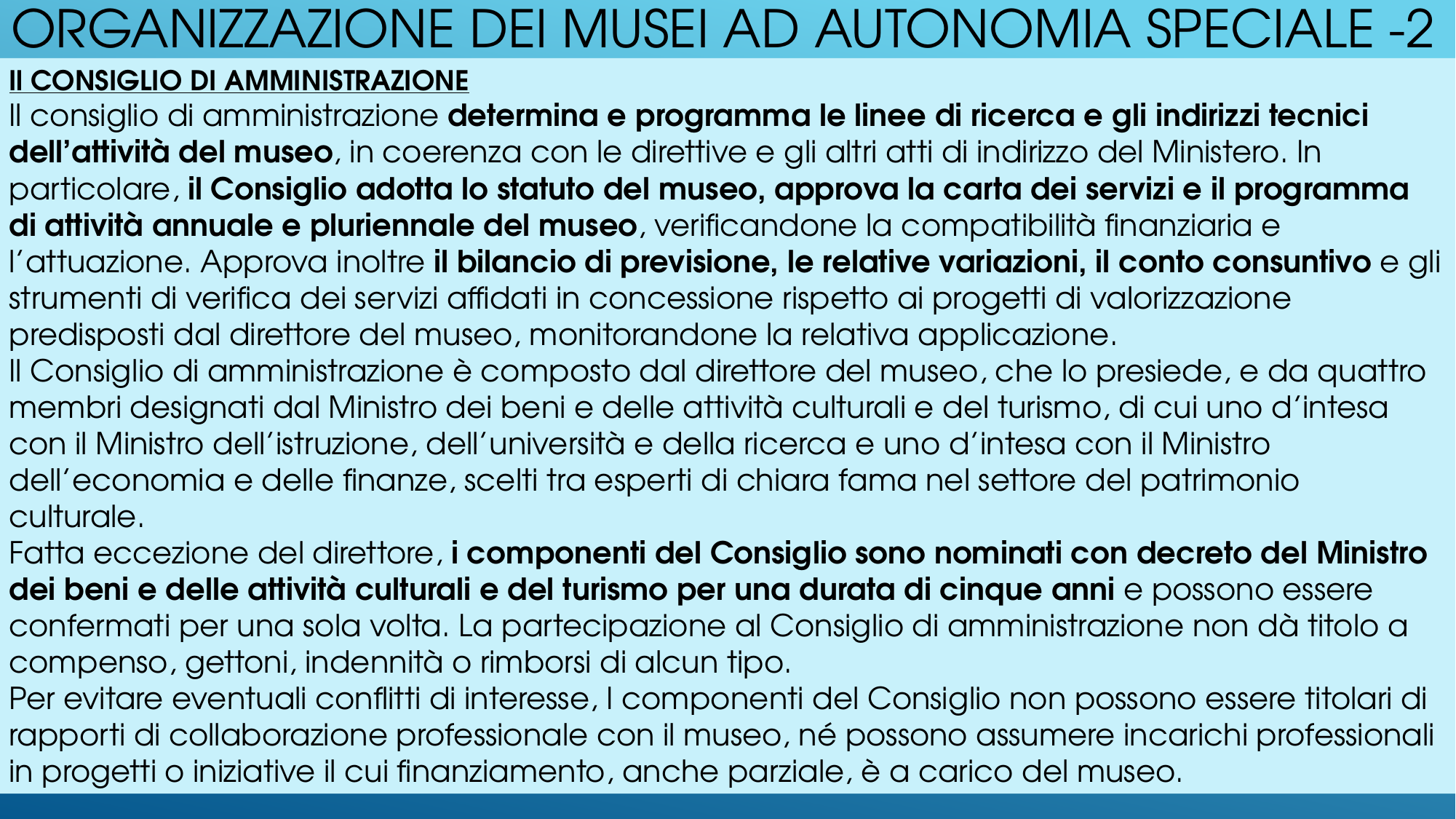

# Organizzazione dei musei ad autoNomia speciale -2
Il CONSIGLIO DI AMMINISTRAZIONE
Il consiglio di amministrazione determina e programma le linee di ricerca e gli indirizzi tecnici dell’attività del museo, in coerenza con le direttive e gli altri atti di indirizzo del Ministero. In particolare, il Consiglio adotta lo statuto del museo, approva la carta dei servizi e il programma di attività annuale e pluriennale del museo, verificandone la compatibilità finanziaria e l’attuazione. Approva inoltre il bilancio di previsione, le relative variazioni, il conto consuntivo e gli strumenti di verifica dei servizi affidati in concessione rispetto ai progetti di valorizzazione predisposti dal direttore del museo, monitorandone la relativa applicazione.
Il Consiglio di amministrazione è composto dal direttore del museo, che lo presiede, e da quattro membri designati dal Ministro dei beni e delle attività culturali e del turismo, di cui uno d’intesa con il Ministro dell’istruzione, dell’università e della ricerca e uno d’intesa con il Ministro dell’economia e delle finanze, scelti tra esperti di chiara fama nel settore del patrimonio culturale.
Fatta eccezione del direttore, i componenti del Consiglio sono nominati con decreto del Ministro dei beni e delle attività culturali e del turismo per una durata di cinque anni e possono essere confermati per una sola volta. La partecipazione al Consiglio di amministrazione non dà titolo a compenso, gettoni, indennità o rimborsi di alcun tipo.
Per evitare eventuali conflitti di interesse, I componenti del Consiglio non possono essere titolari di rapporti di collaborazione professionale con il museo, né possono assumere incarichi professionali in progetti o iniziative il cui finanziamento, anche parziale, è a carico del museo.